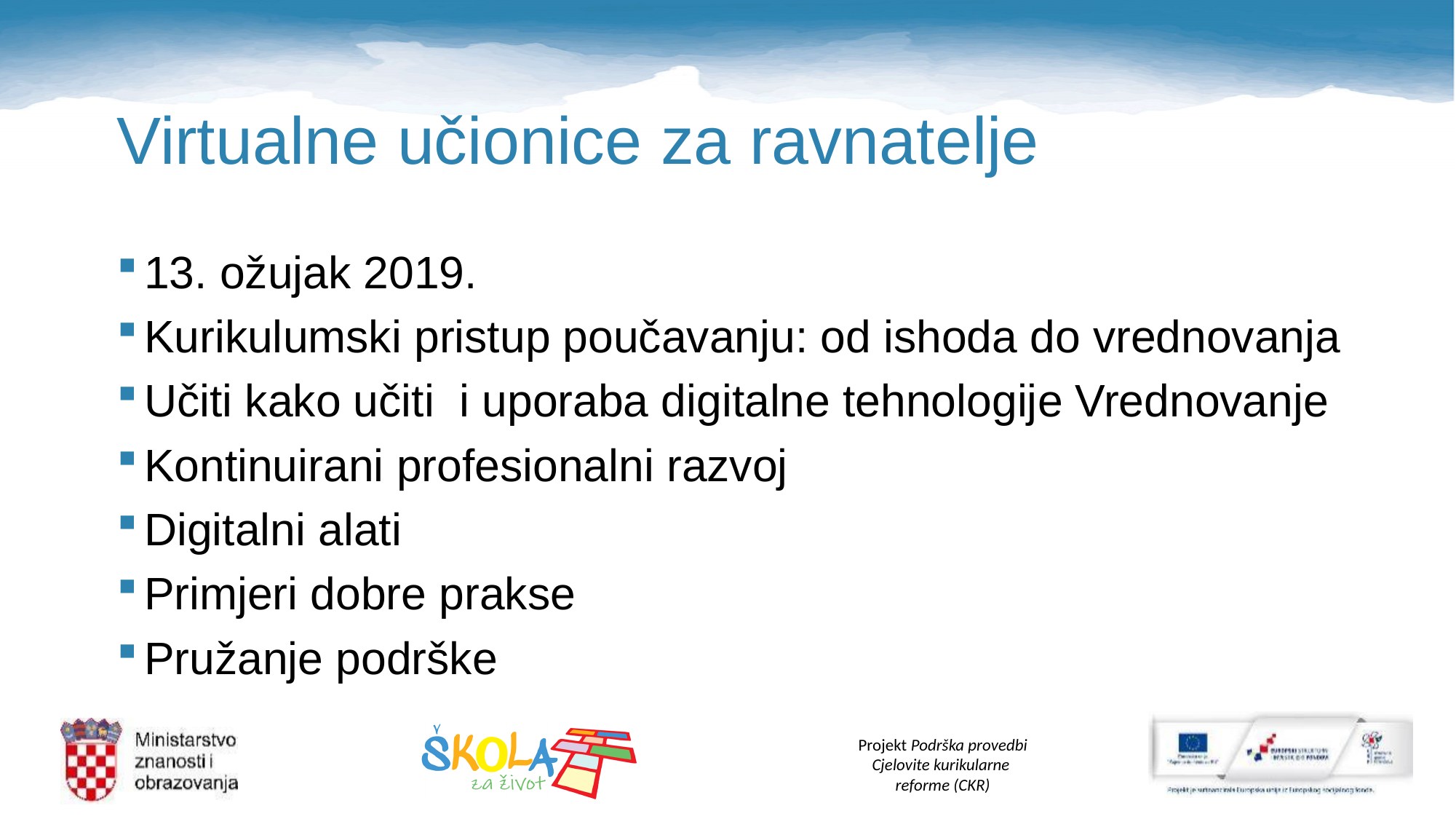

# Virtualne učionice za ravnatelje
13. ožujak 2019.
Kurikulumski pristup poučavanju: od ishoda do vrednovanja
Učiti kako učiti  i uporaba digitalne tehnologije Vrednovanje
Kontinuirani profesionalni razvoj
Digitalni alati
Primjeri dobre prakse
Pružanje podrške